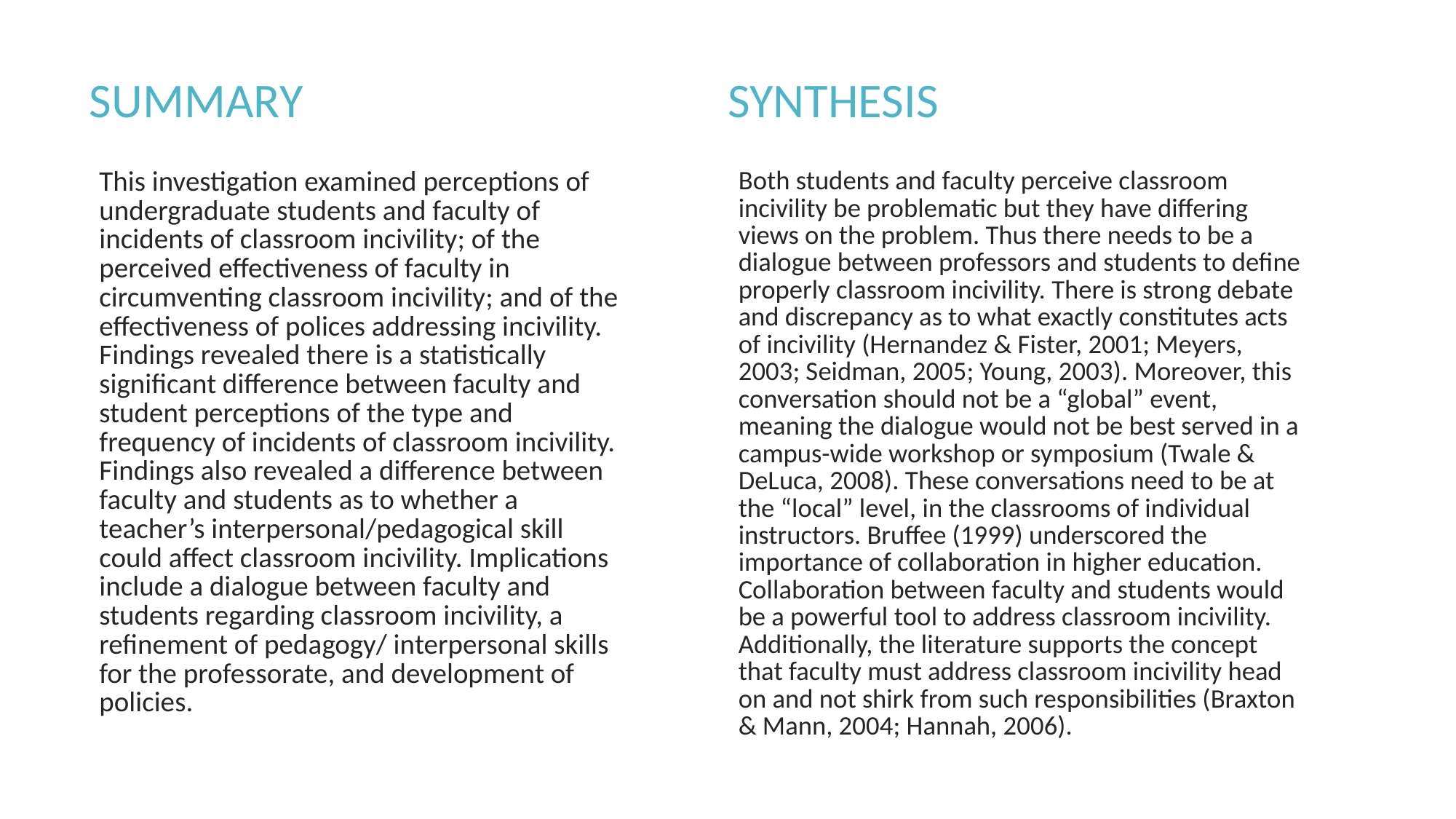

Summary
Synthesis
Both students and faculty perceive classroom incivility be problematic but they have differing views on the problem. Thus there needs to be a dialogue between professors and students to define properly classroom incivility. There is strong debate and discrepancy as to what exactly constitutes acts of incivility (Hernandez & Fister, 2001; Meyers, 2003; Seidman, 2005; Young, 2003). Moreover, this conversation should not be a “global” event, meaning the dialogue would not be best served in a campus-wide workshop or symposium (Twale & DeLuca, 2008). These conversations need to be at the “local” level, in the classrooms of individual instructors. Bruffee (1999) underscored the importance of collaboration in higher education. Collaboration between faculty and students would be a powerful tool to address classroom incivility. Additionally, the literature supports the concept that faculty must address classroom incivility head on and not shirk from such responsibilities (Braxton & Mann, 2004; Hannah, 2006).
This investigation examined perceptions of undergraduate students and faculty of incidents of classroom incivility; of the perceived effectiveness of faculty in circumventing classroom incivility; and of the effectiveness of polices addressing incivility. Findings revealed there is a statistically significant difference between faculty and student perceptions of the type and frequency of incidents of classroom incivility. Findings also revealed a difference between faculty and students as to whether a teacher’s interpersonal/pedagogical skill could affect classroom incivility. Implications include a dialogue between faculty and students regarding classroom incivility, a refinement of pedagogy/ interpersonal skills for the professorate, and development of policies.